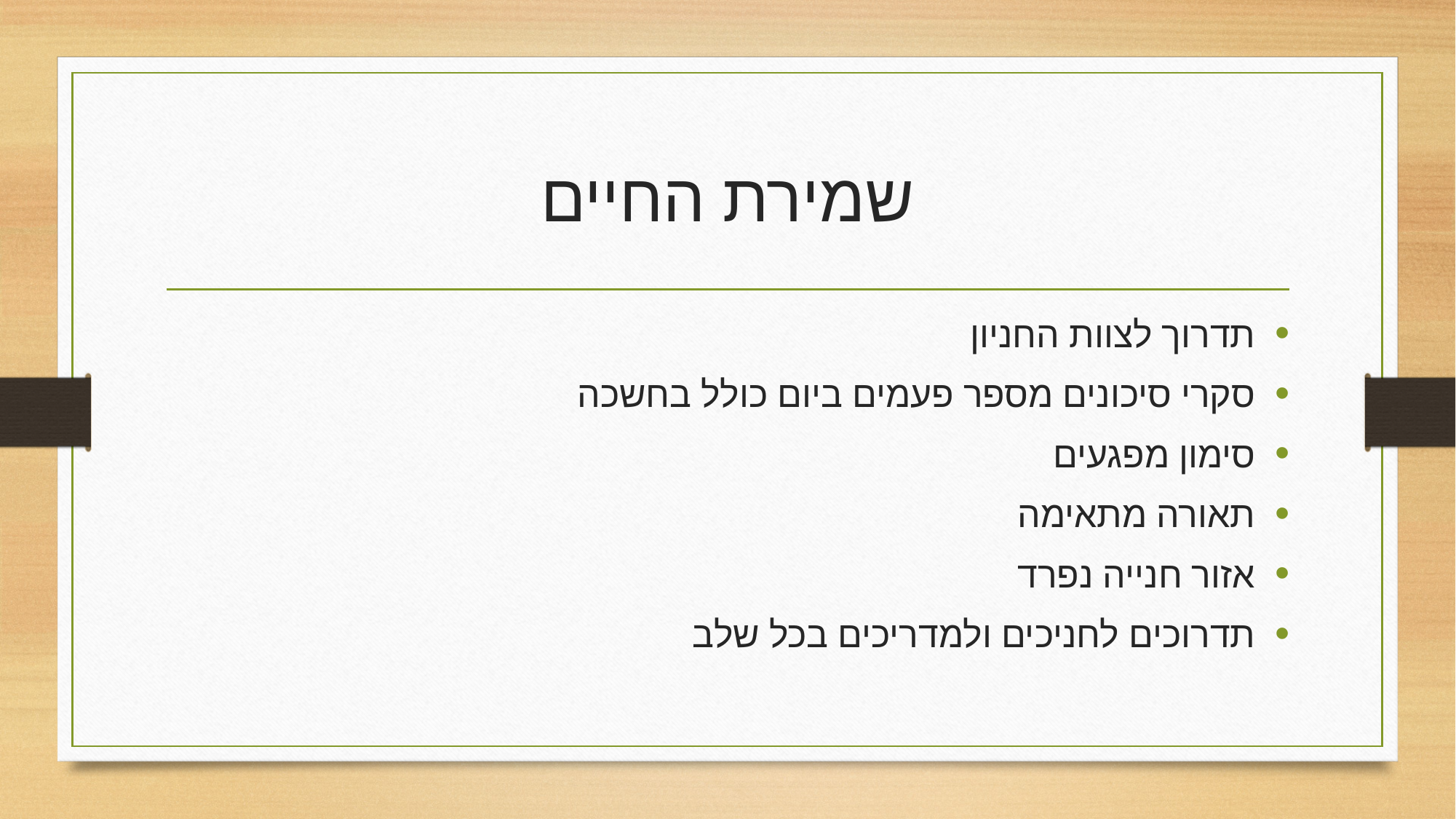

# שמירת החיים
תדרוך לצוות החניון
סקרי סיכונים מספר פעמים ביום כולל בחשכה
סימון מפגעים
תאורה מתאימה
אזור חנייה נפרד
תדרוכים לחניכים ולמדריכים בכל שלב